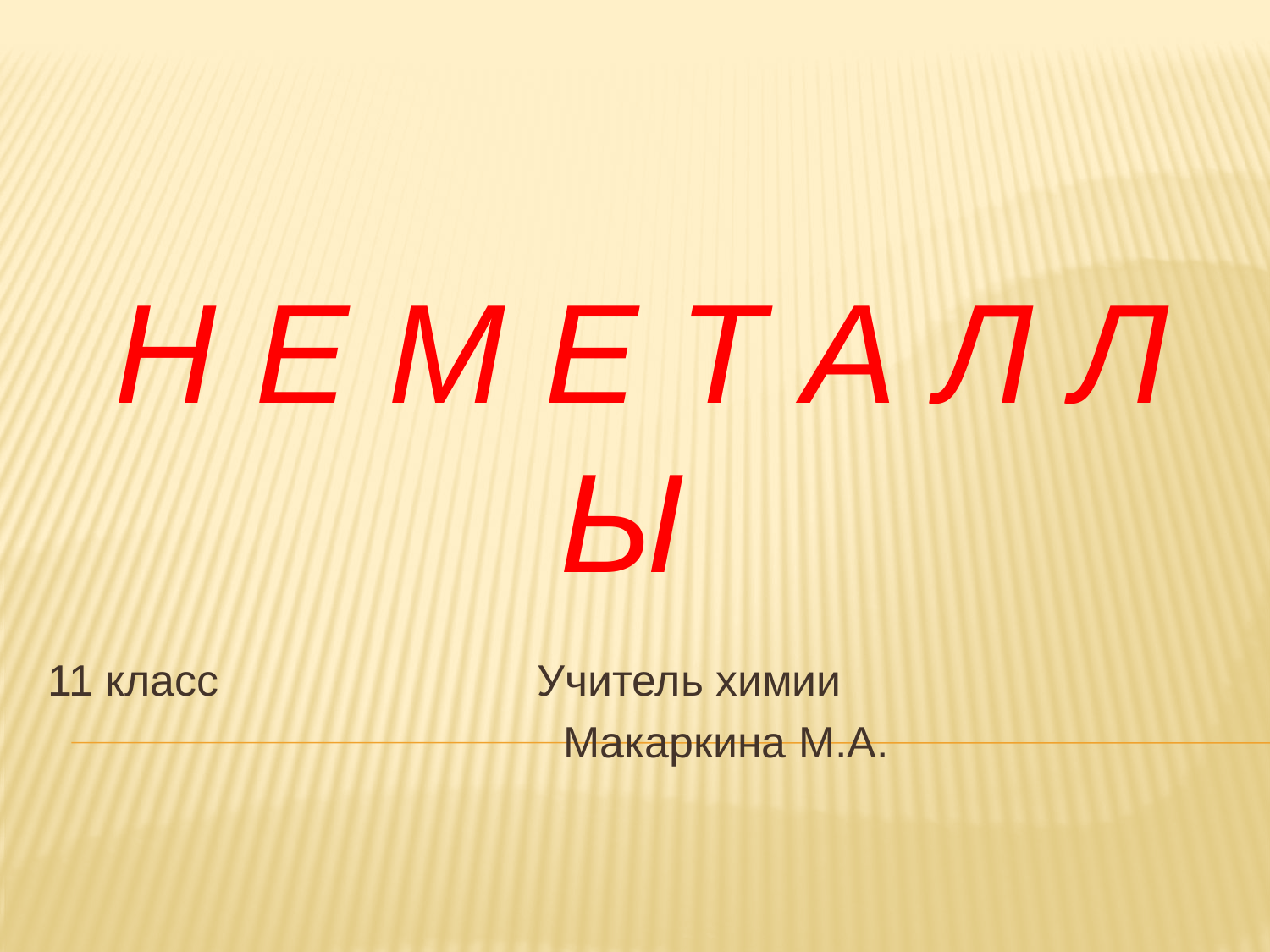

# Н Е М Е Т А Л Л Ы
11 класс                          Учитель химии
                                          Макаркина М.А.